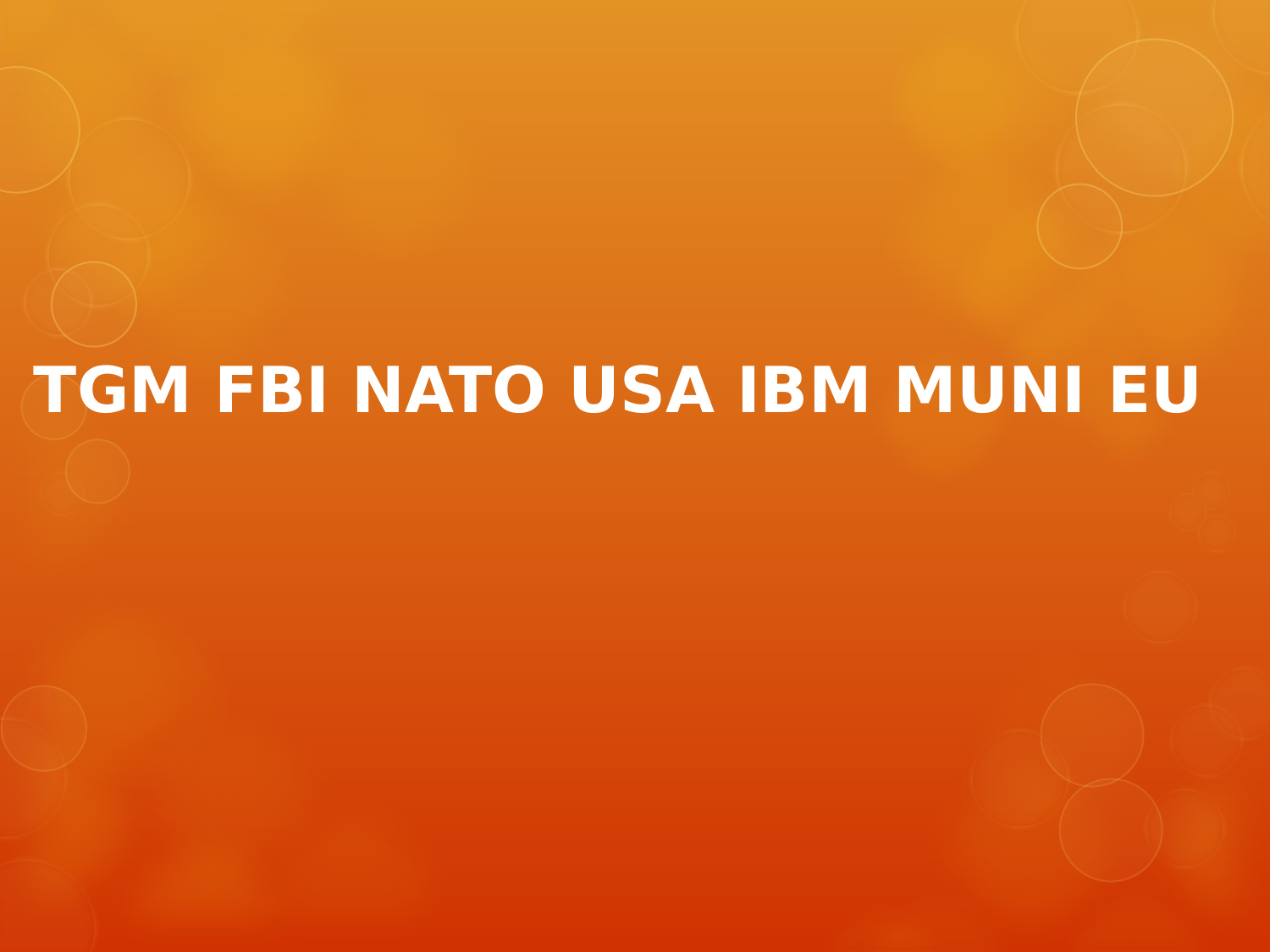

TGM FBI NATO USA IBM MUNI EU